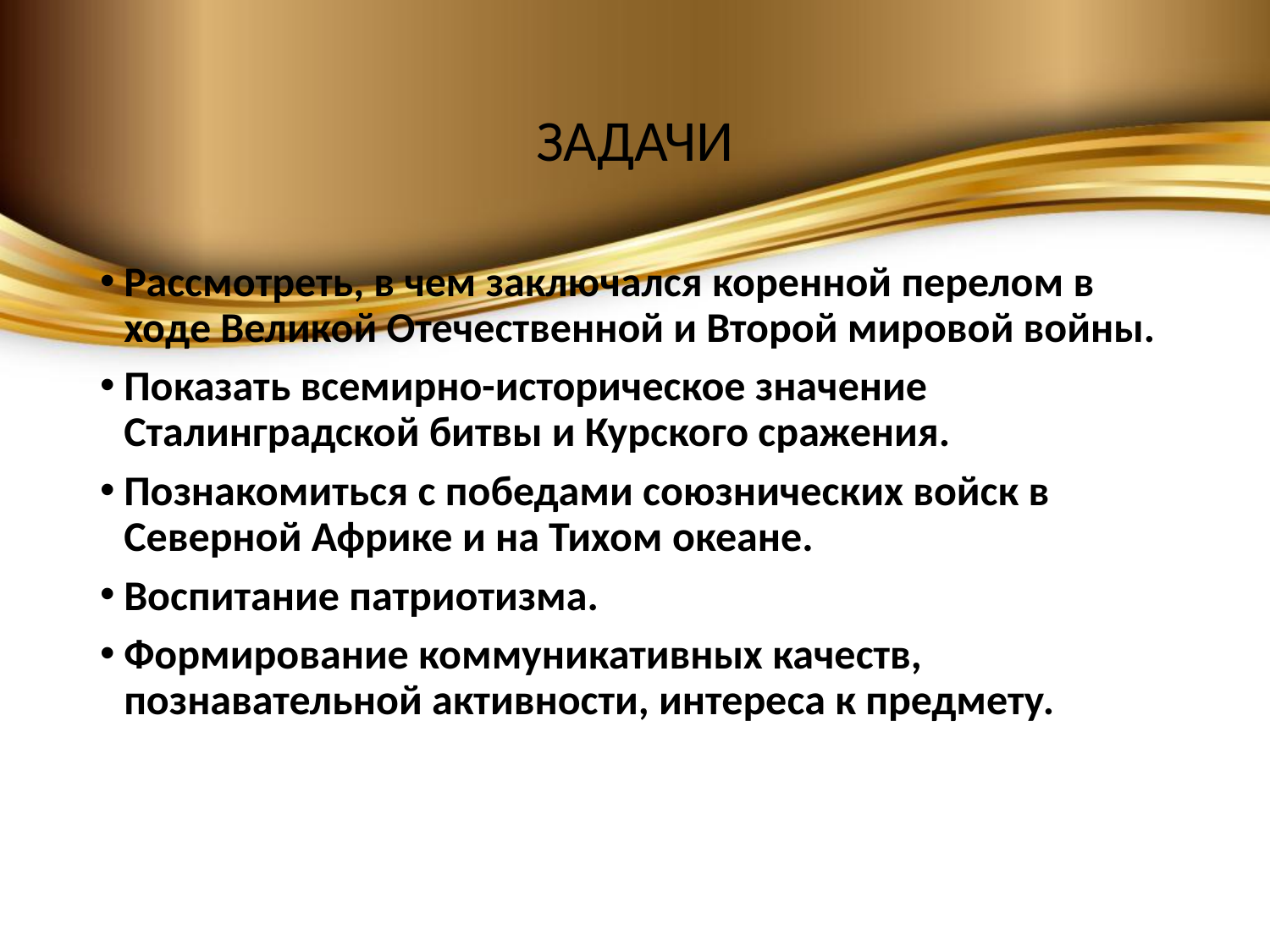

# ЗАДАЧИ
Рассмотреть, в чем заключался коренной перелом в ходе Великой Отечественной и Второй мировой войны.
Показать всемирно-историческое значение Сталинградской битвы и Курского сражения.
Познакомиться с победами союзнических войск в Северной Африке и на Тихом океане.
Воспитание патриотизма.
Формирование коммуникативных качеств, познавательной активности, интереса к предмету.